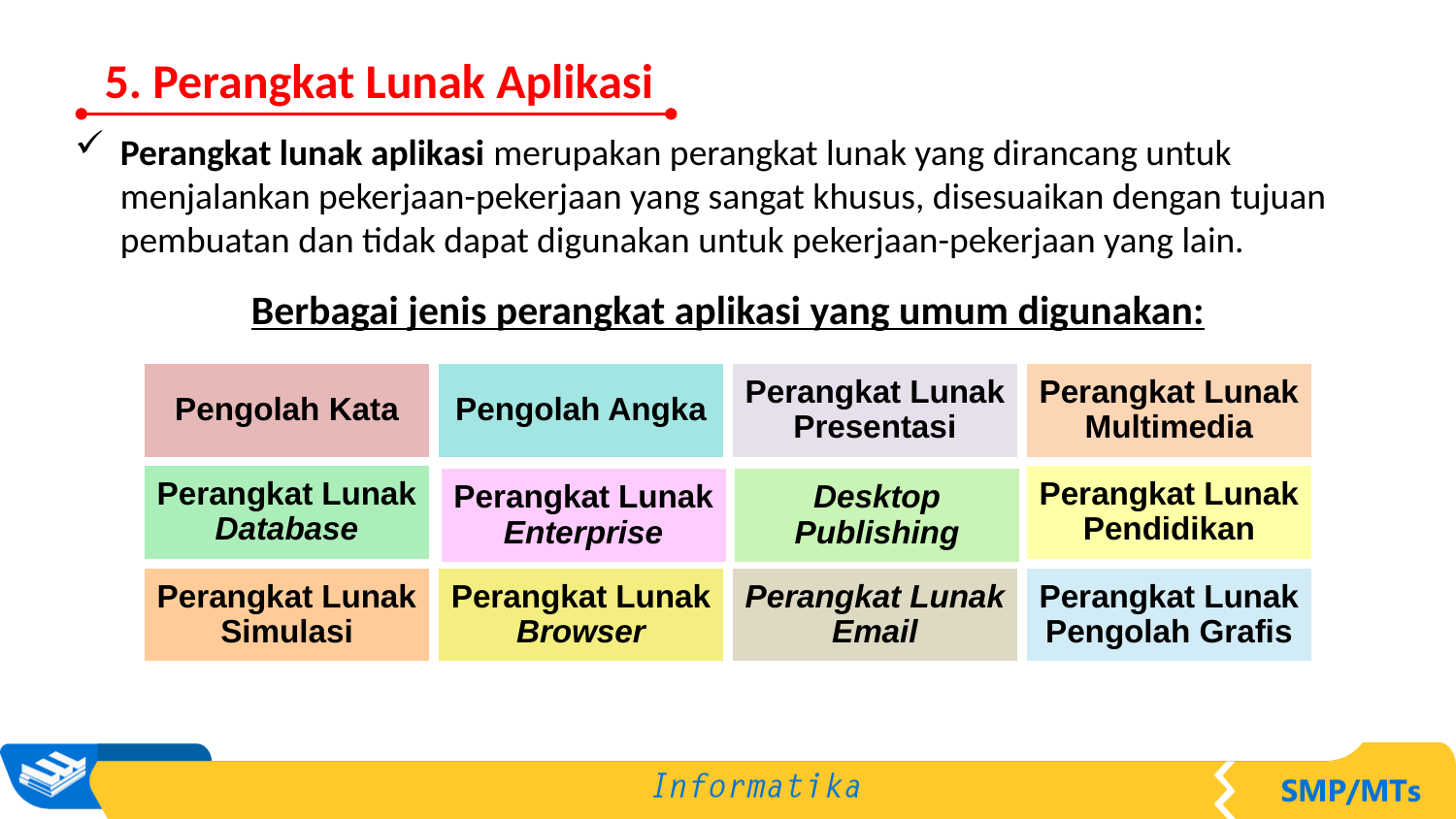

5. Perangkat Lunak Aplikasi
Perangkat lunak aplikasi merupakan perangkat lunak yang dirancang untuk menjalankan pekerjaan-pekerjaan yang sangat khusus, disesuaikan dengan tujuan pembuatan dan tidak dapat digunakan untuk pekerjaan-pekerjaan yang lain.
Berbagai jenis perangkat aplikasi yang umum digunakan:
Pengolah Kata
Pengolah Angka
Perangkat Lunak Presentasi
Perangkat Lunak Multimedia
Perangkat Lunak Database
Desktop Publishing
Perangkat Lunak Enterprise
Perangkat Lunak Pendidikan
Perangkat Lunak Simulasi
Perangkat Lunak Browser
Perangkat Lunak Email
Perangkat Lunak Pengolah Grafis